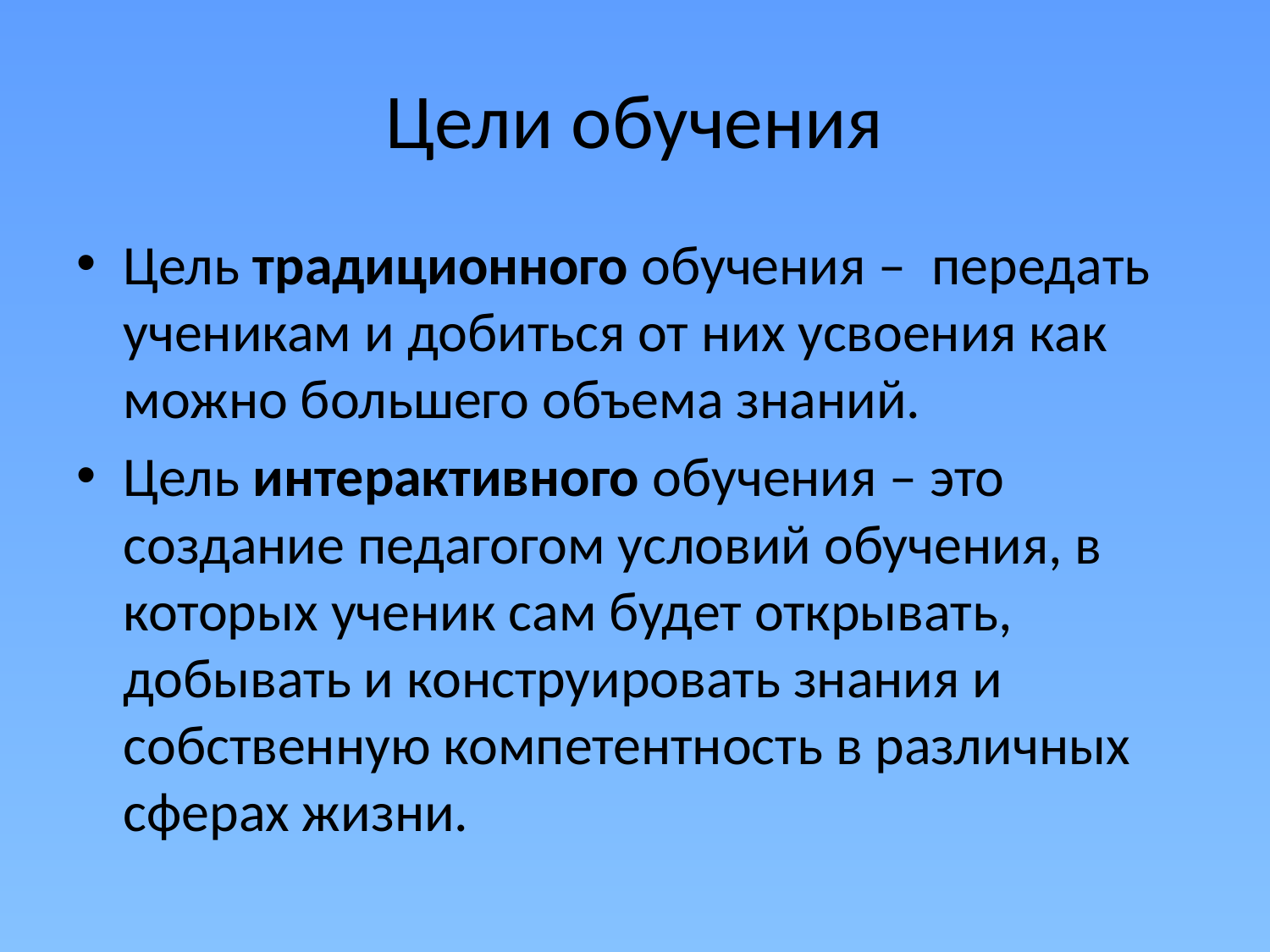

# Цели обучения
Цель традиционного обучения –  передать ученикам и добиться от них усвоения как можно большего объема знаний.
Цель интерактивного обучения – это создание педагогом условий обучения, в которых ученик сам будет открывать, добывать и конструировать знания и собственную компетентность в различных сферах жизни.